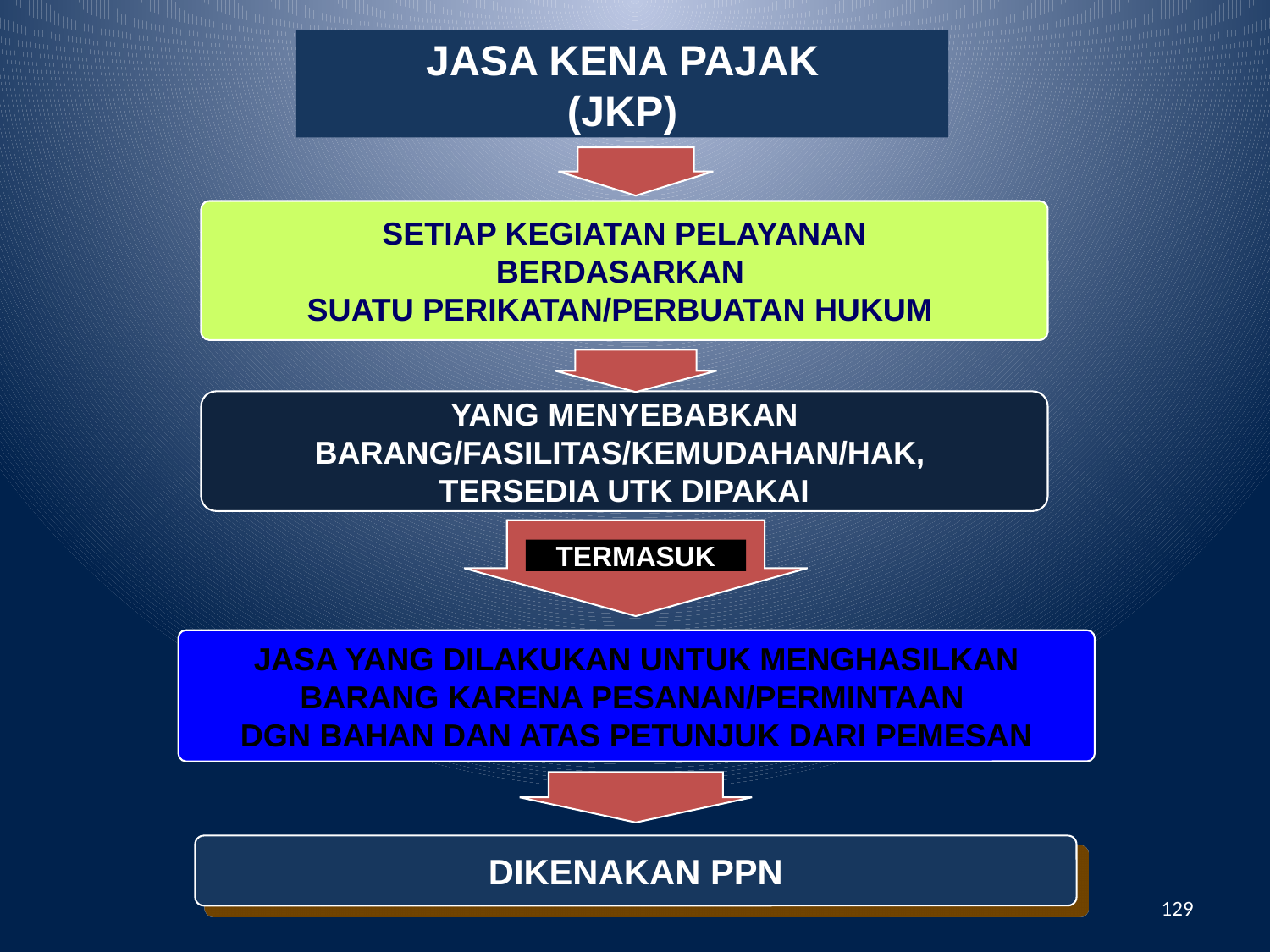

JASA KENA PAJAK
(JKP)

SETIAP KEGIATAN PELAYANAN
BERDASARKAN
SUATU PERIKATAN/PERBUATAN HUKUM

YANG MENYEBABKAN
BARANG/FASILITAS/KEMUDAHAN/HAK,
TERSEDIA UTK DIPAKAI

TERMASUK
JASA YANG DILAKUKAN UNTUK MENGHASILKAN BARANG KARENA PESANAN/PERMINTAAN
DGN BAHAN DAN ATAS PETUNJUK DARI PEMESAN

DIKENAKAN PPN

129